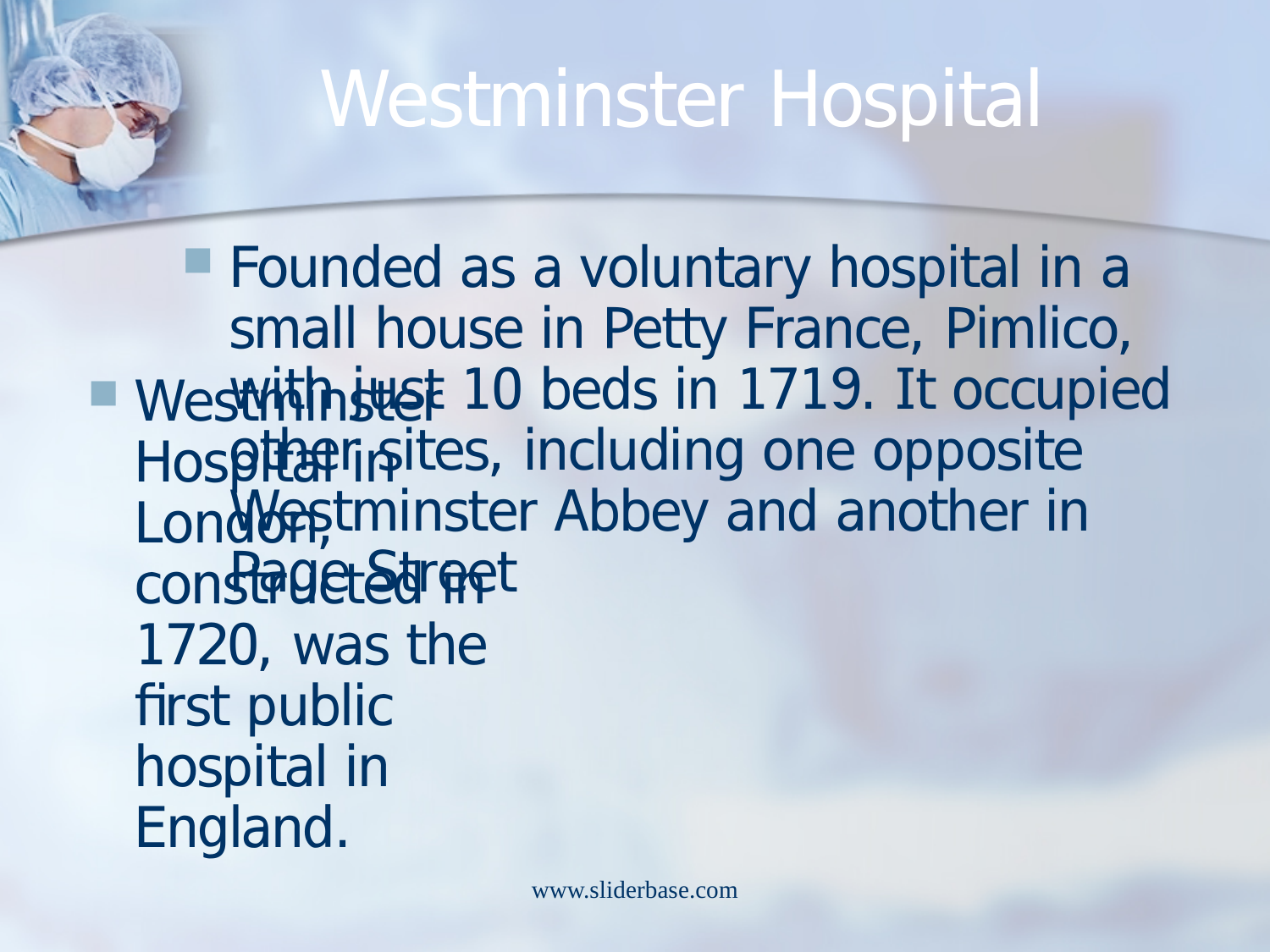

# Westminster Hospital
Founded as a voluntary hospital in a small house in Petty France, Pimlico, with just 10 beds in 1719. It occupied other sites, including one opposite Westminster Abbey and another in Page Street
Westminster Hospital in London, constructed in 1720, was the first public hospital in England.
www.sliderbase.com